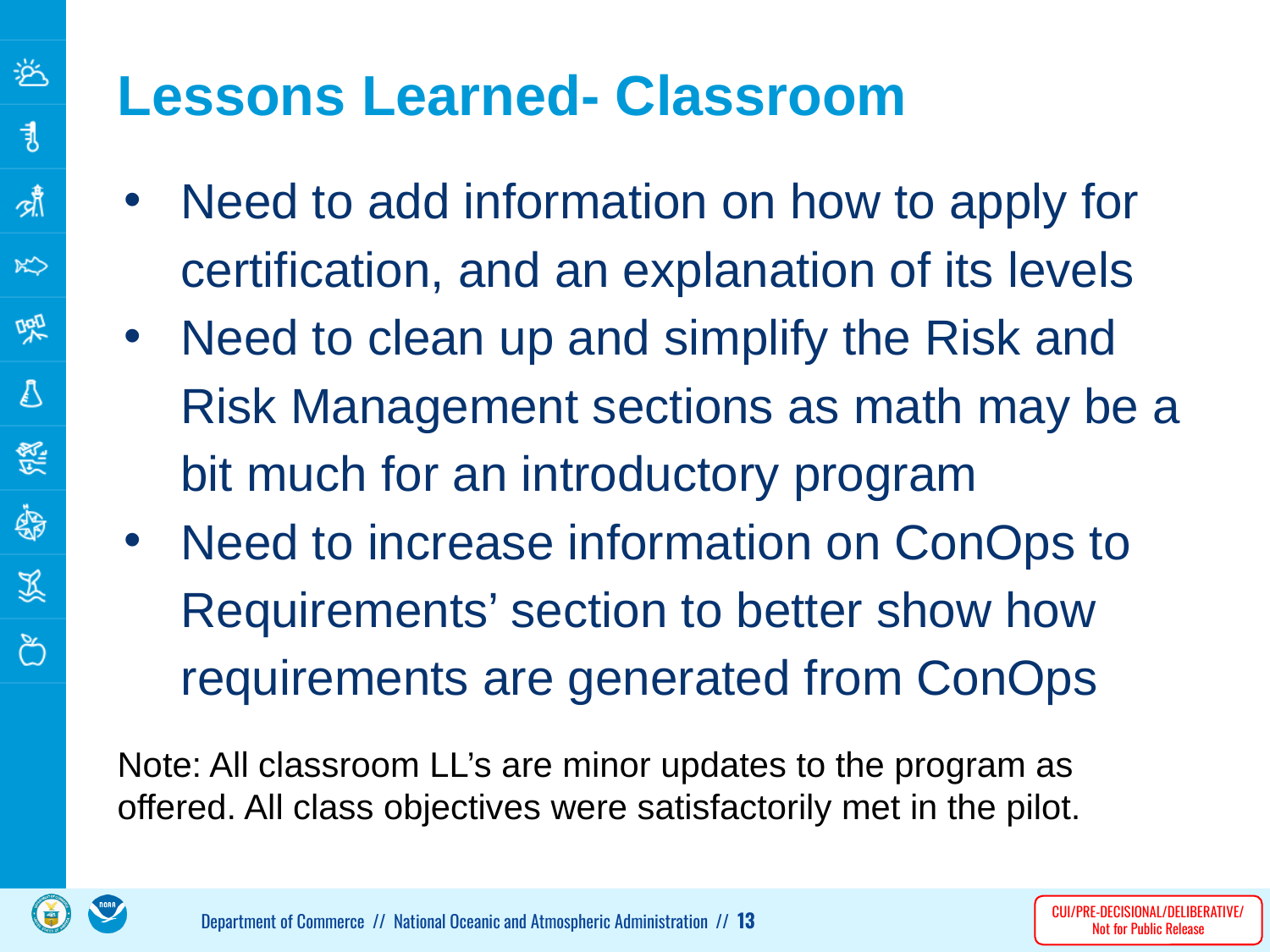

# Lessons Learned- Classroom
Need to add information on how to apply for certification, and an explanation of its levels
Need to clean up and simplify the Risk and Risk Management sections as math may be a bit much for an introductory program
Need to increase information on ConOps to Requirements’ section to better show how requirements are generated from ConOps

Note: All classroom LL’s are minor updates to the program as offered. All class objectives were satisfactorily met in the pilot.